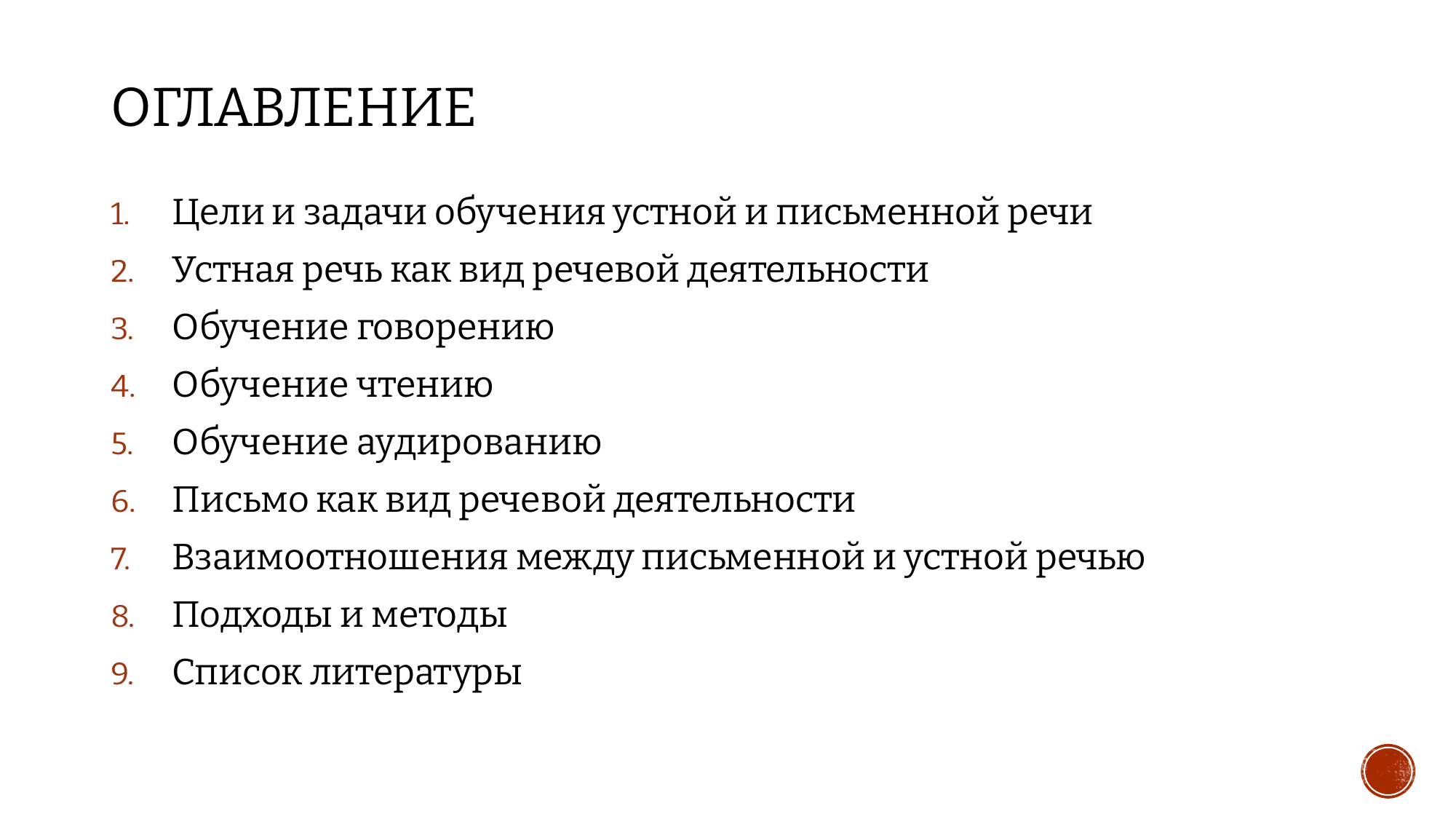

# Оглавление
Цели и задачи обучения устной и письменной речи
Устная речь как вид речевой деятельности
Обучение говорению
Обучение чтению
Обучение аудированию
Письмо как вид речевой деятельности
Взаимоотношения между письменной и устной речью
Подходы и методы
Список литературы